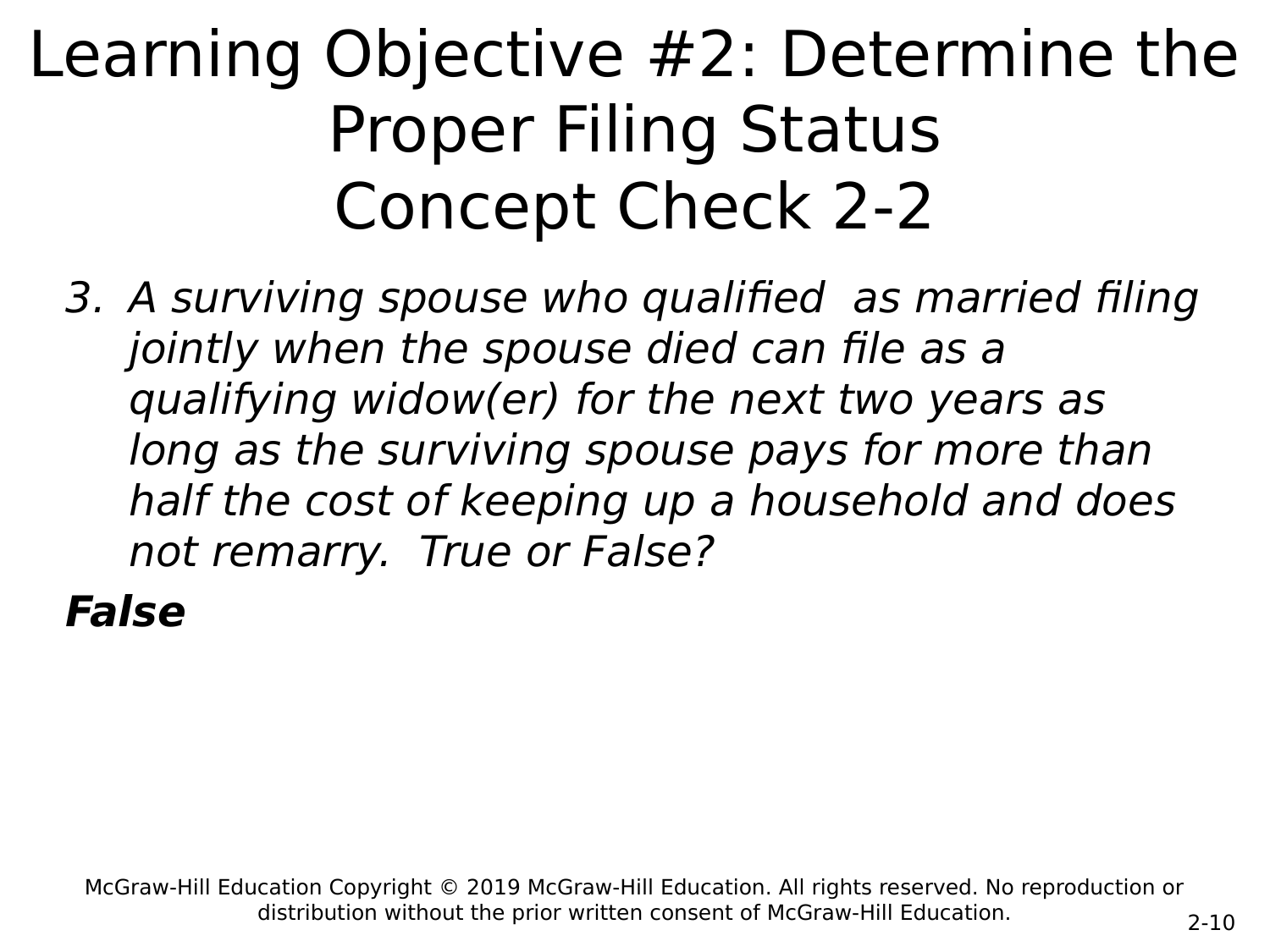

# Learning Objective #2: Determine the Proper Filing Status Concept Check 2-2
A surviving spouse who qualified  as married filing jointly when the spouse died can file as a qualifying widow(er) for the next two years as long as the surviving spouse pays for more than half the cost of keeping up a household and does not remarry.  True or False?
False
McGraw-Hill Education Copyright © 2019 McGraw-Hill Education. All rights reserved. No reproduction or distribution without the prior written consent of McGraw-Hill Education.
2-10